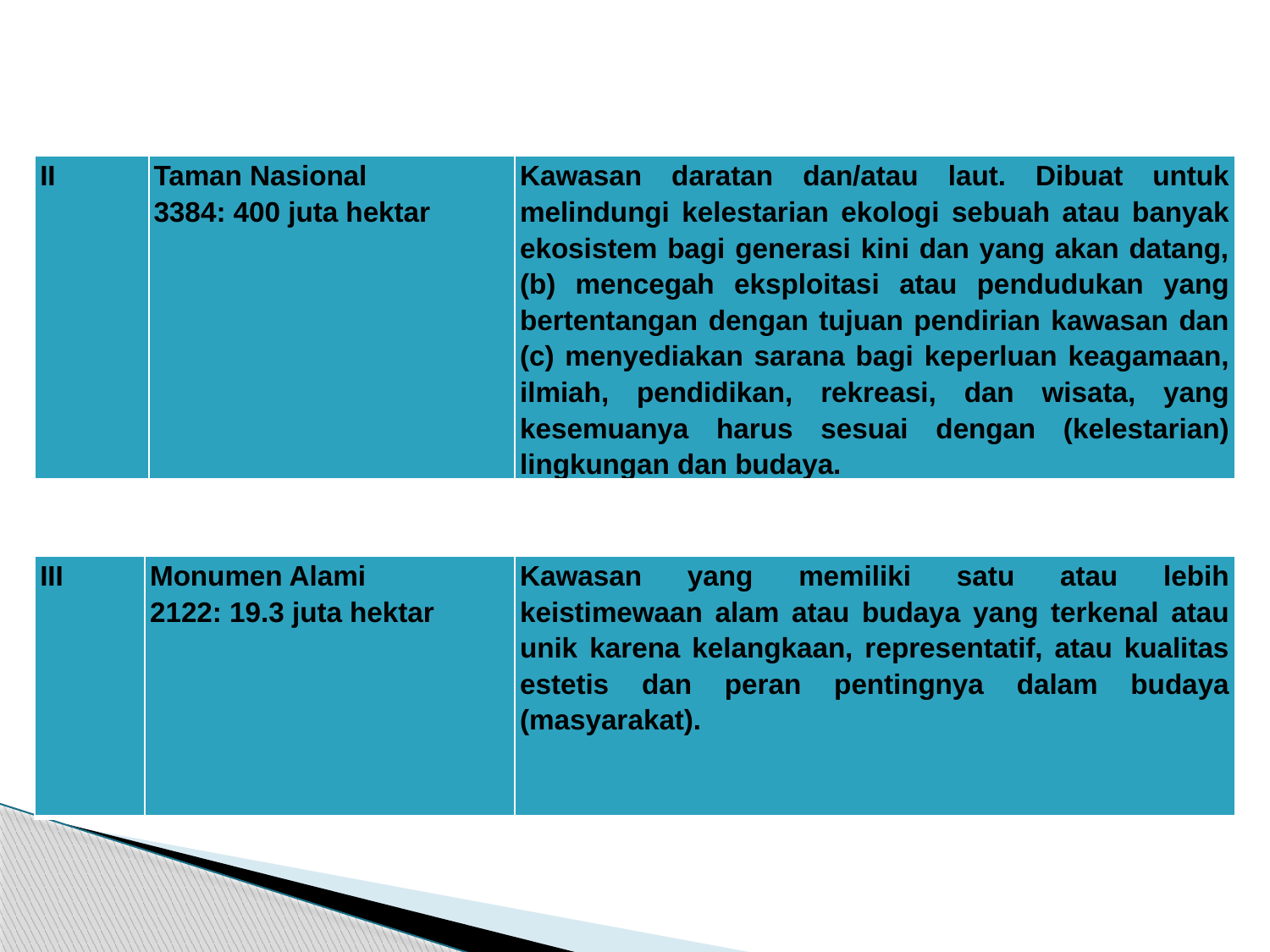

| II | Taman Nasional 3384: 400 juta hektar | Kawasan daratan dan/atau laut. Dibuat untuk melindungi kelestarian ekologi sebuah atau banyak ekosistem bagi generasi kini dan yang akan datang, (b) mencegah eksploitasi atau pendudukan yang bertentangan dengan tujuan pendirian kawasan dan (c) menyediakan sarana bagi keperluan keagamaan, ilmiah, pendidikan, rekreasi, dan wisata, yang kesemuanya harus sesuai dengan (kelestarian) lingkungan dan budaya. |
| --- | --- | --- |
| III | Monumen Alami 2122: 19.3 juta hektar | Kawasan yang memiliki satu atau lebih keistimewaan alam atau budaya yang terkenal atau unik karena kelangkaan, representatif, atau kualitas estetis dan peran pentingnya dalam budaya (masyarakat). |
| --- | --- | --- |